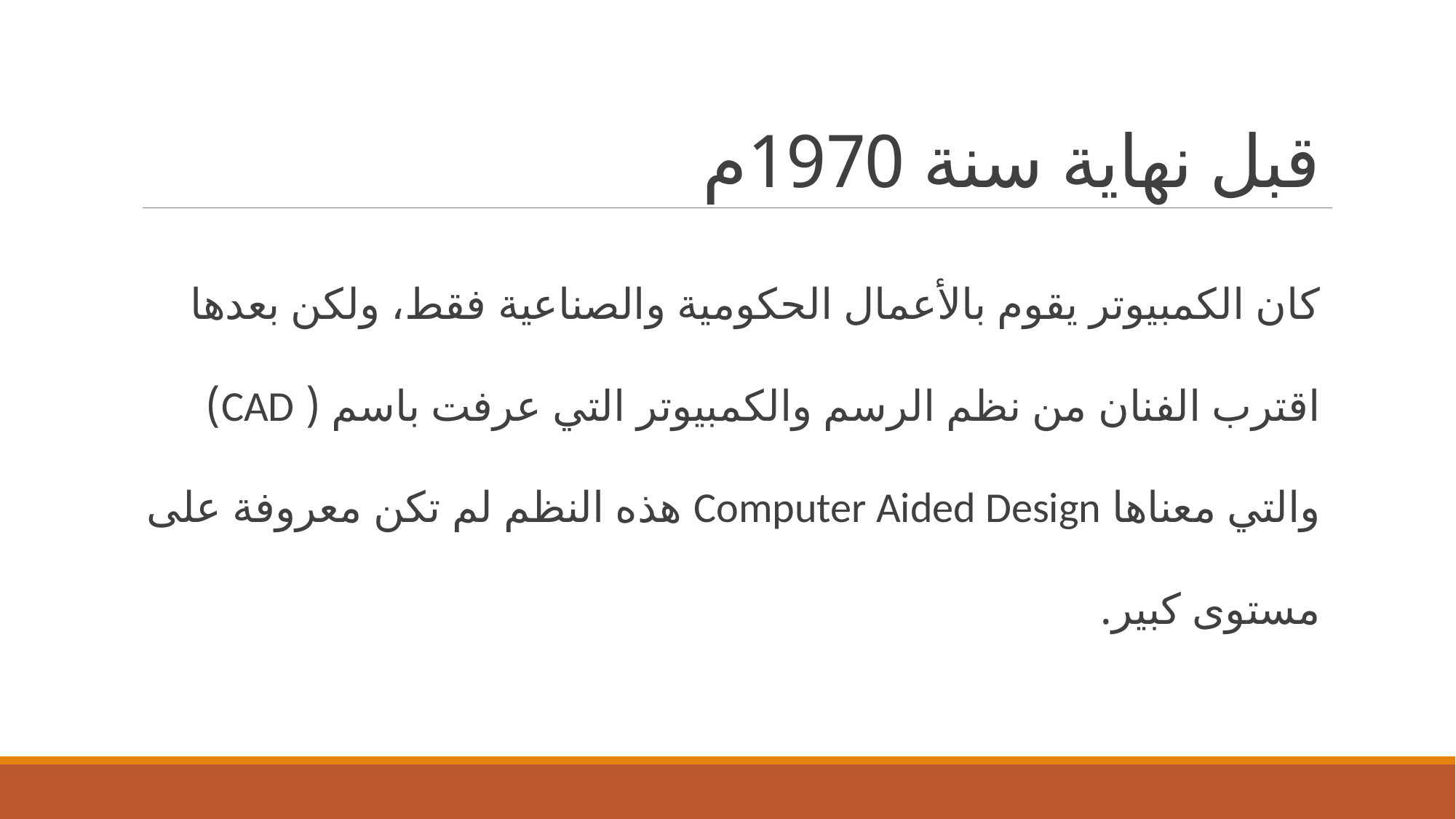

# قبل نهاية سنة 1970م
كان الكمبيوتر يقوم بالأعمال الحكومية والصناعية فقط، ولكن بعدها اقترب الفنان من نظم الرسم والكمبيوتر التي عرفت باسم ( CAD) والتي معناها Computer Aided Design هذه النظم لم تكن معروفة على مستوى كبير.